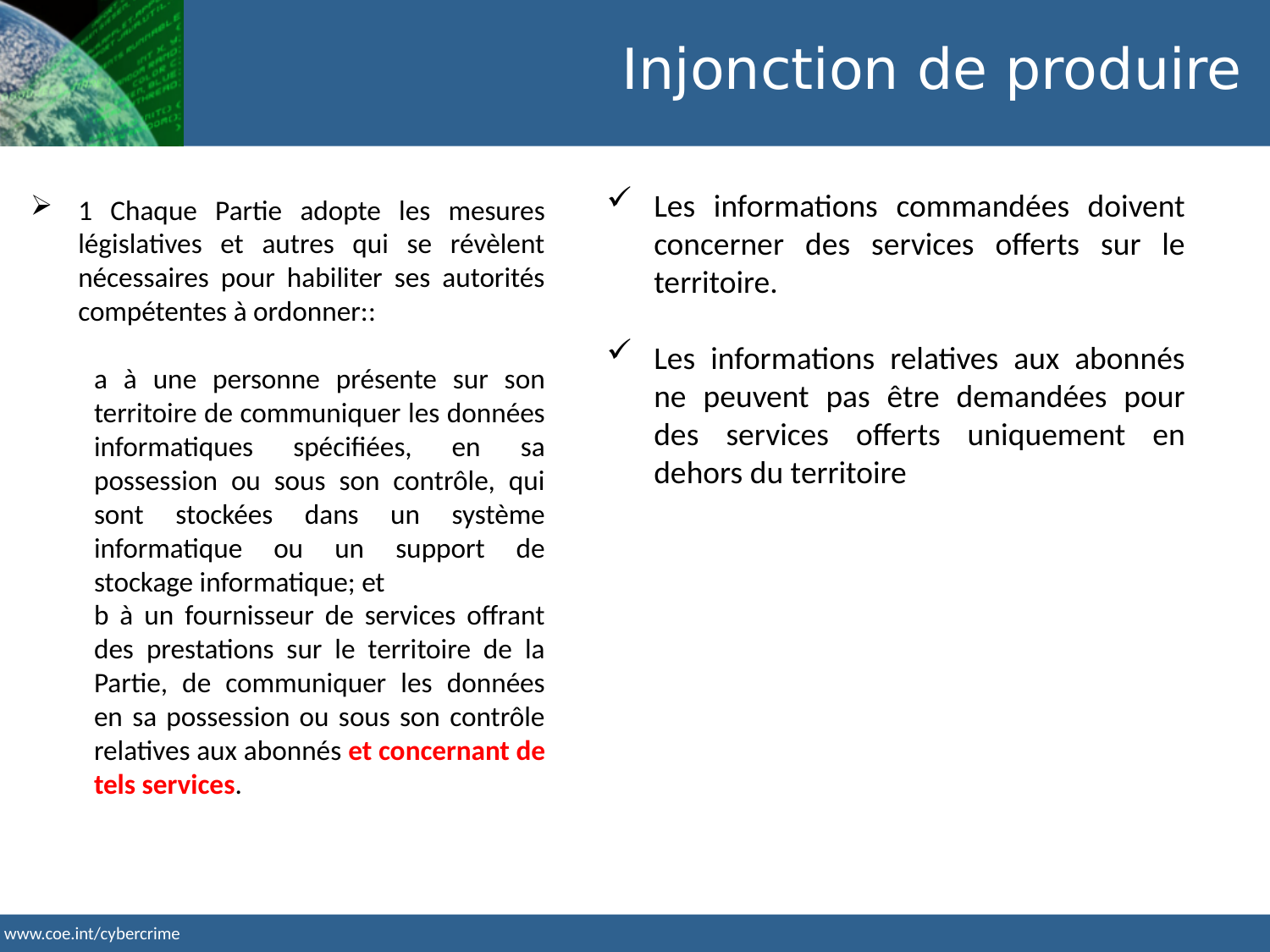

Injonction de produire
Les informations commandées doivent concerner des services offerts sur le territoire.

Les informations relatives aux abonnés ne peuvent pas être demandées pour des services offerts uniquement en dehors du territoire
1 Chaque Partie adopte les mesures législatives et autres qui se révèlent nécessaires pour habiliter ses autorités compétentes à ordonner::

a à une personne présente sur son territoire de communiquer les données informatiques spécifiées, en sa possession ou sous son contrôle, qui sont stockées dans un système informatique ou un support de stockage informatique; et
b à un fournisseur de services offrant des prestations sur le territoire de la Partie, de communiquer les données en sa possession ou sous son contrôle relatives aux abonnés et concernant de tels services.